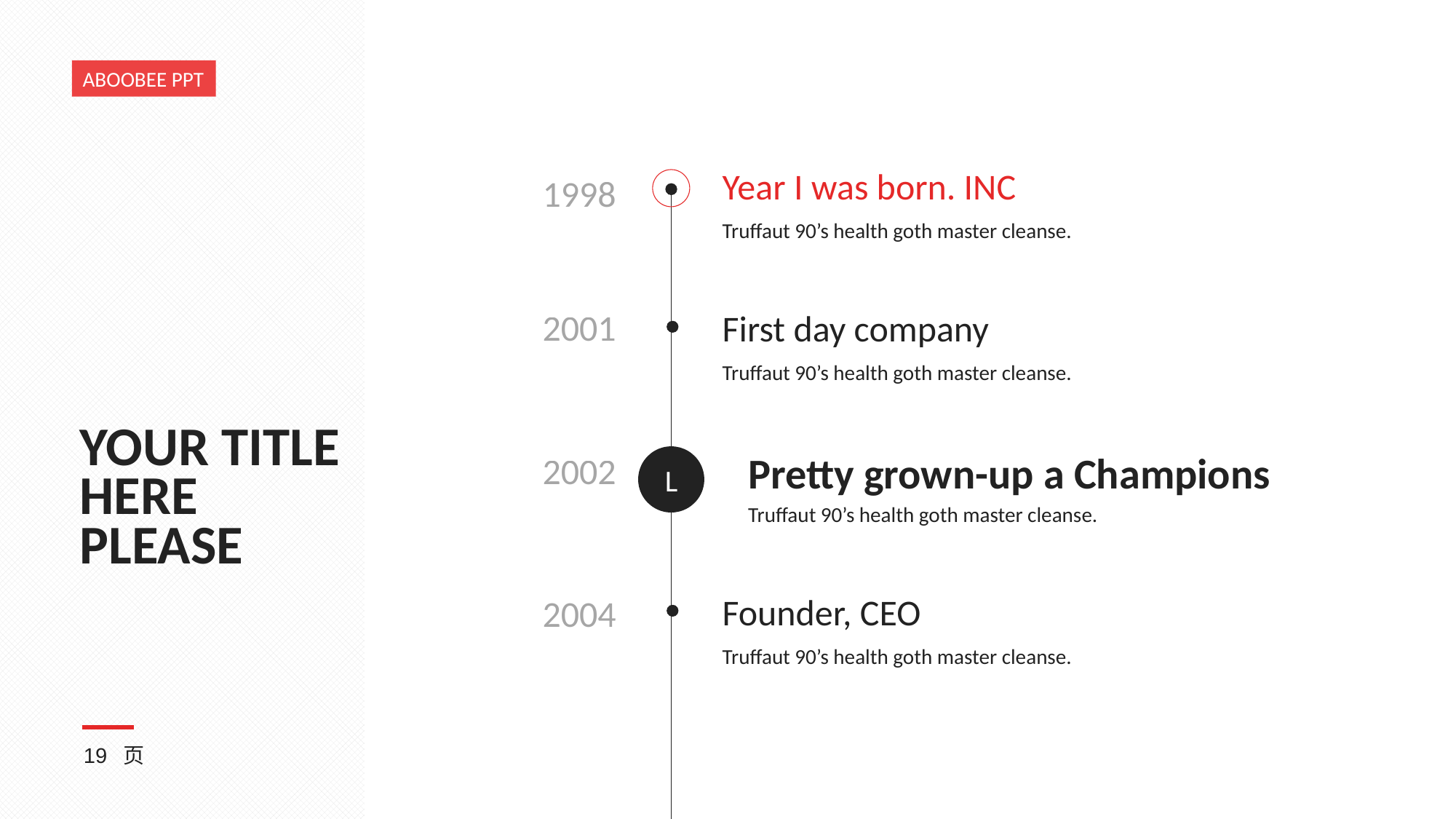

ABOOBEE PPT
Year I was born. INC
Truffaut 90’s health goth master cleanse.

1998

2001
First day company
Truffaut 90’s health goth master cleanse.

# YOUR TITLE HERE PLEASE
L
Pretty grown-up a Champions
Truffaut 90’s health goth master cleanse.
2002
Founder, CEO
Truffaut 90’s health goth master cleanse.
2004